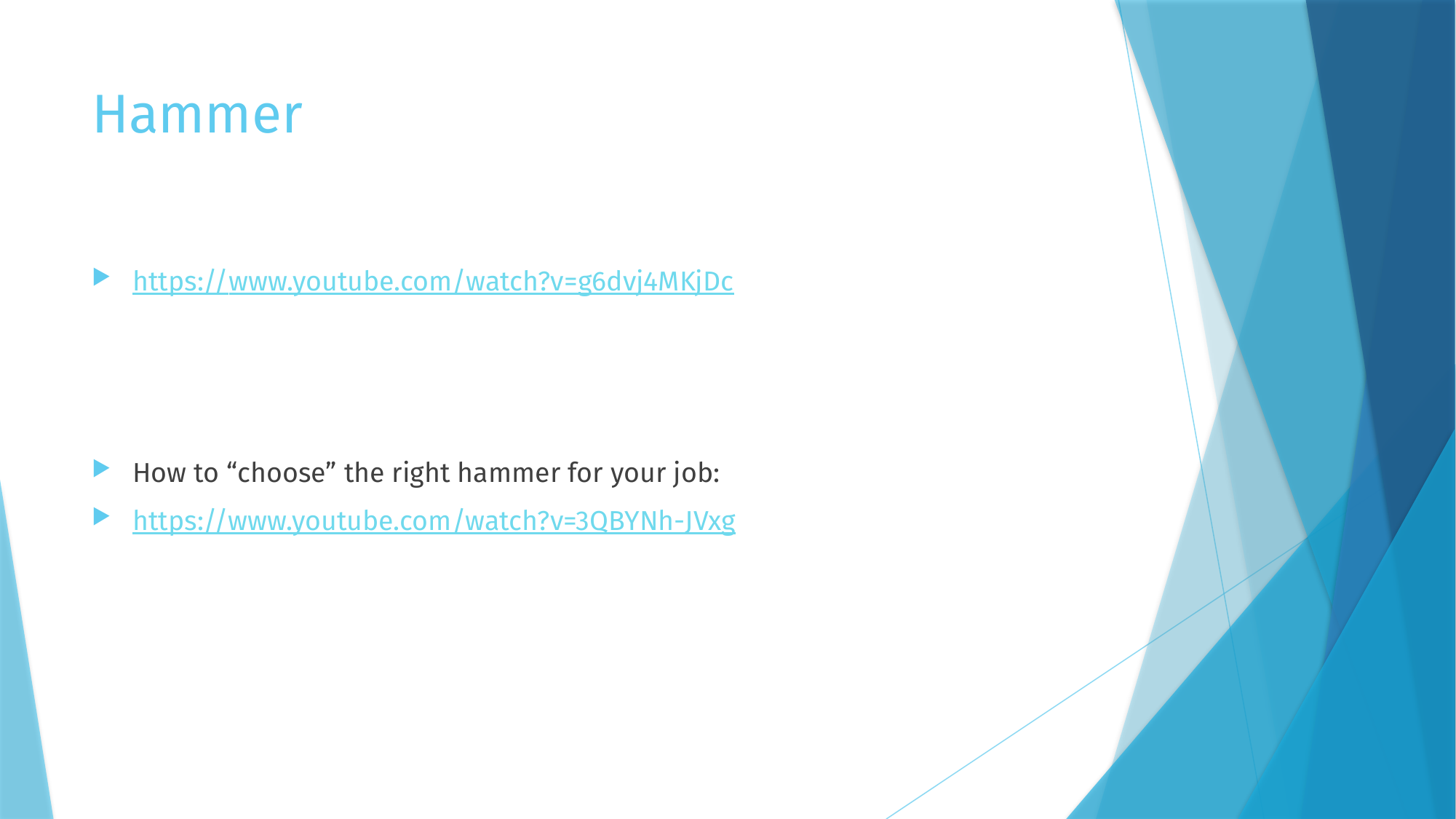

# Hammer
https://www.youtube.com/watch?v=g6dvj4MKjDc

How to “choose” the right hammer for your job:
https://www.youtube.com/watch?v=3QBYNh-JVxg